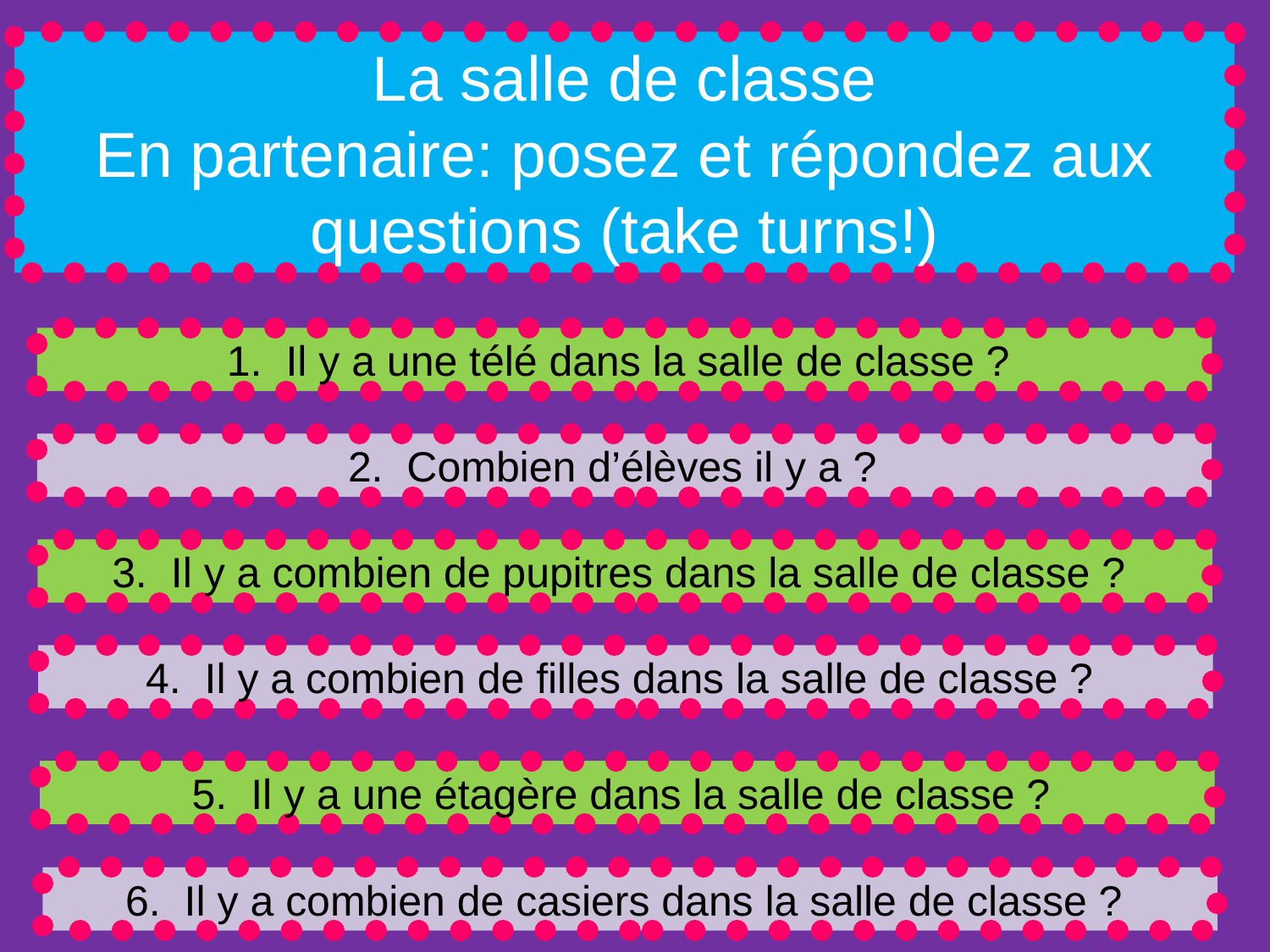

La salle de classe
En partenaire: posez et répondez aux questions (take turns!)
1.  Il y a une télé dans la salle de classe ?
2.  Combien d’élèves il y a ?
3.  Il y a combien de pupitres dans la salle de classe ?
4.  Il y a combien de filles dans la salle de classe ?
5.  Il y a une étagère dans la salle de classe ?
6.  Il y a combien de casiers dans la salle de classe ?